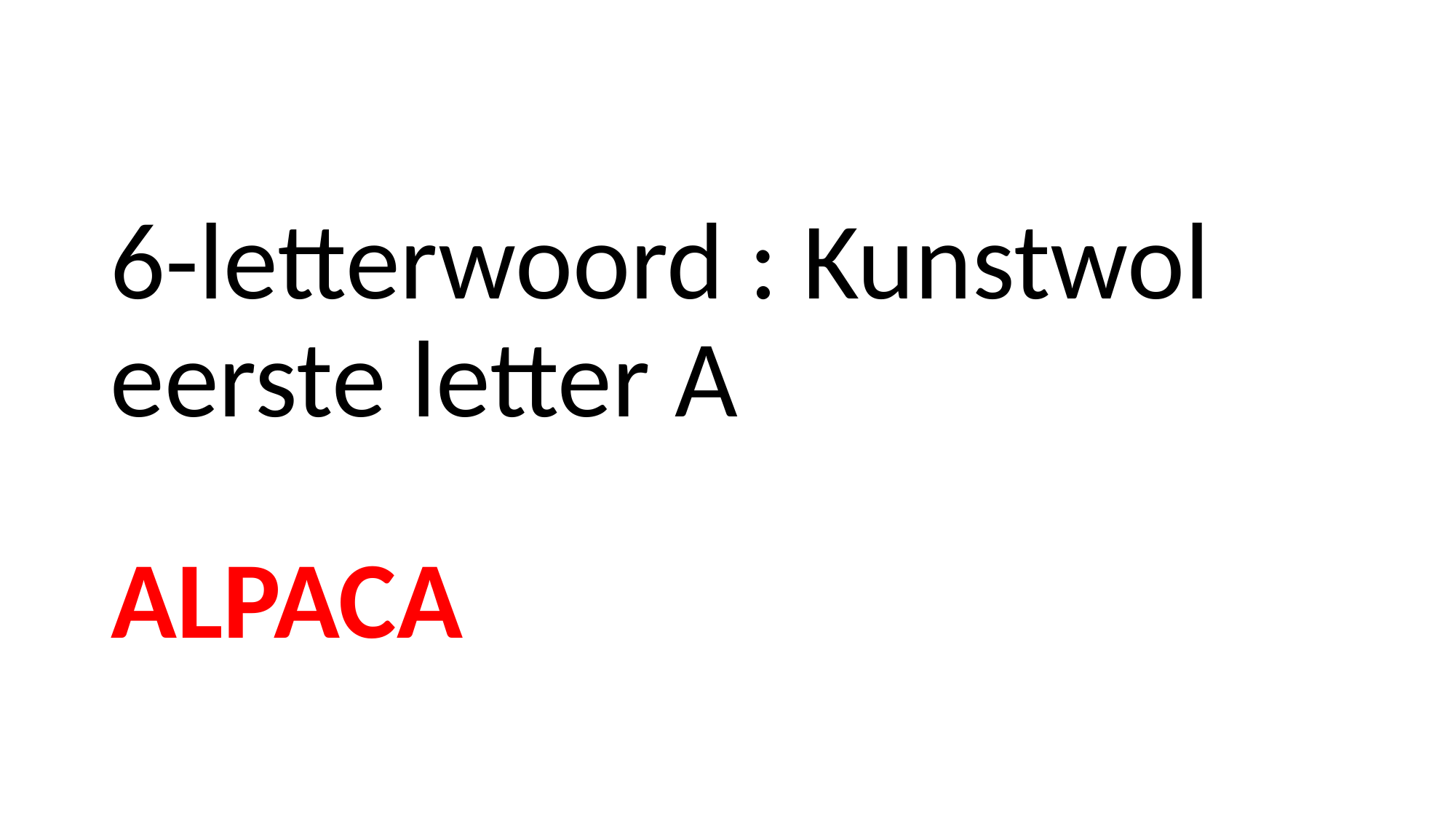

# 6-letterwoord : Kunstwol eerste letter A
ALPACA